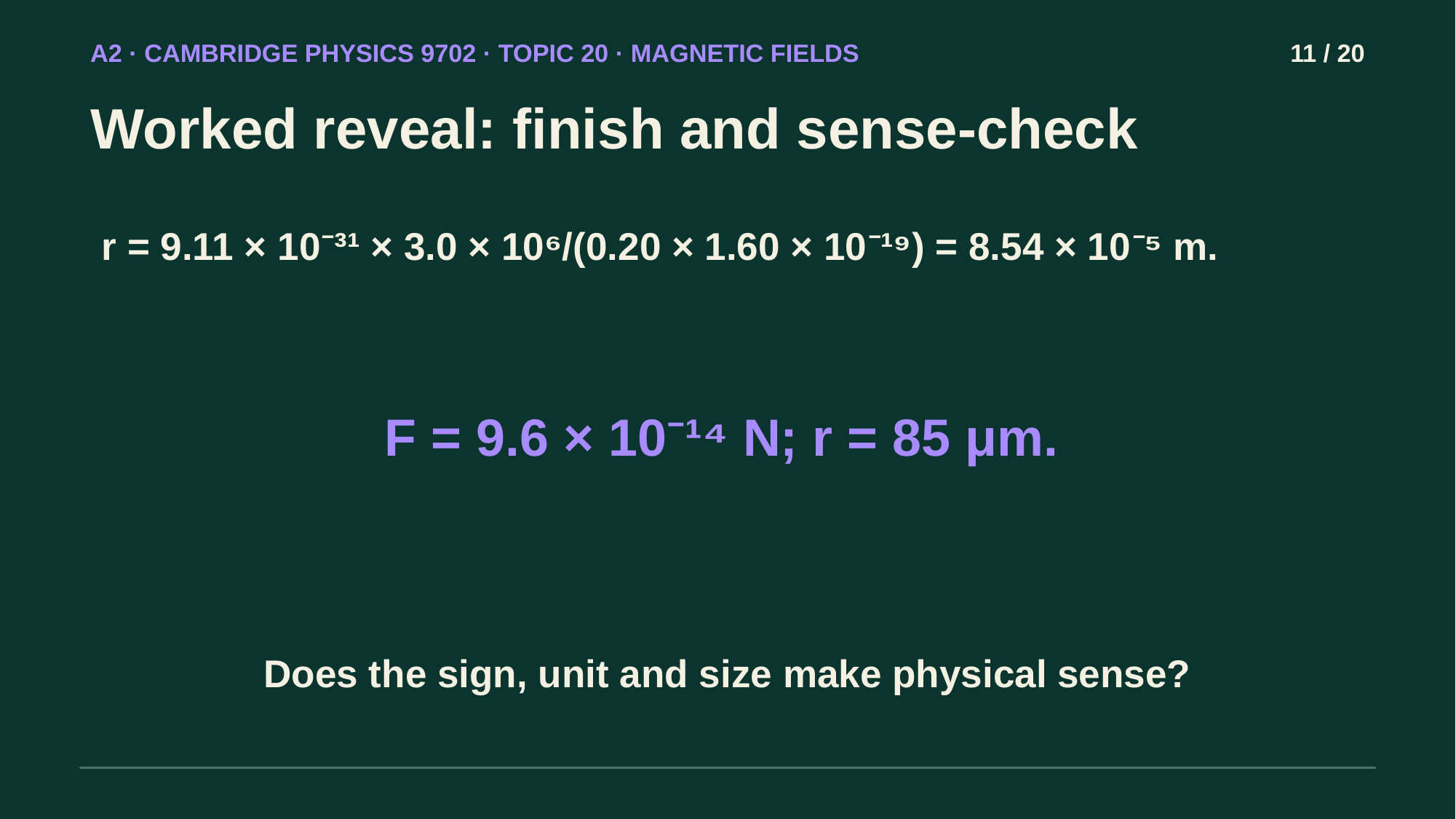

A2 · CAMBRIDGE PHYSICS 9702 · TOPIC 20 · MAGNETIC FIELDS
11 / 20
Worked reveal: finish and sense-check
r = 9.11 × 10⁻³¹ × 3.0 × 10⁶/(0.20 × 1.60 × 10⁻¹⁹) = 8.54 × 10⁻⁵ m.
F = 9.6 × 10⁻¹⁴ N; r = 85 μm.
Does the sign, unit and size make physical sense?